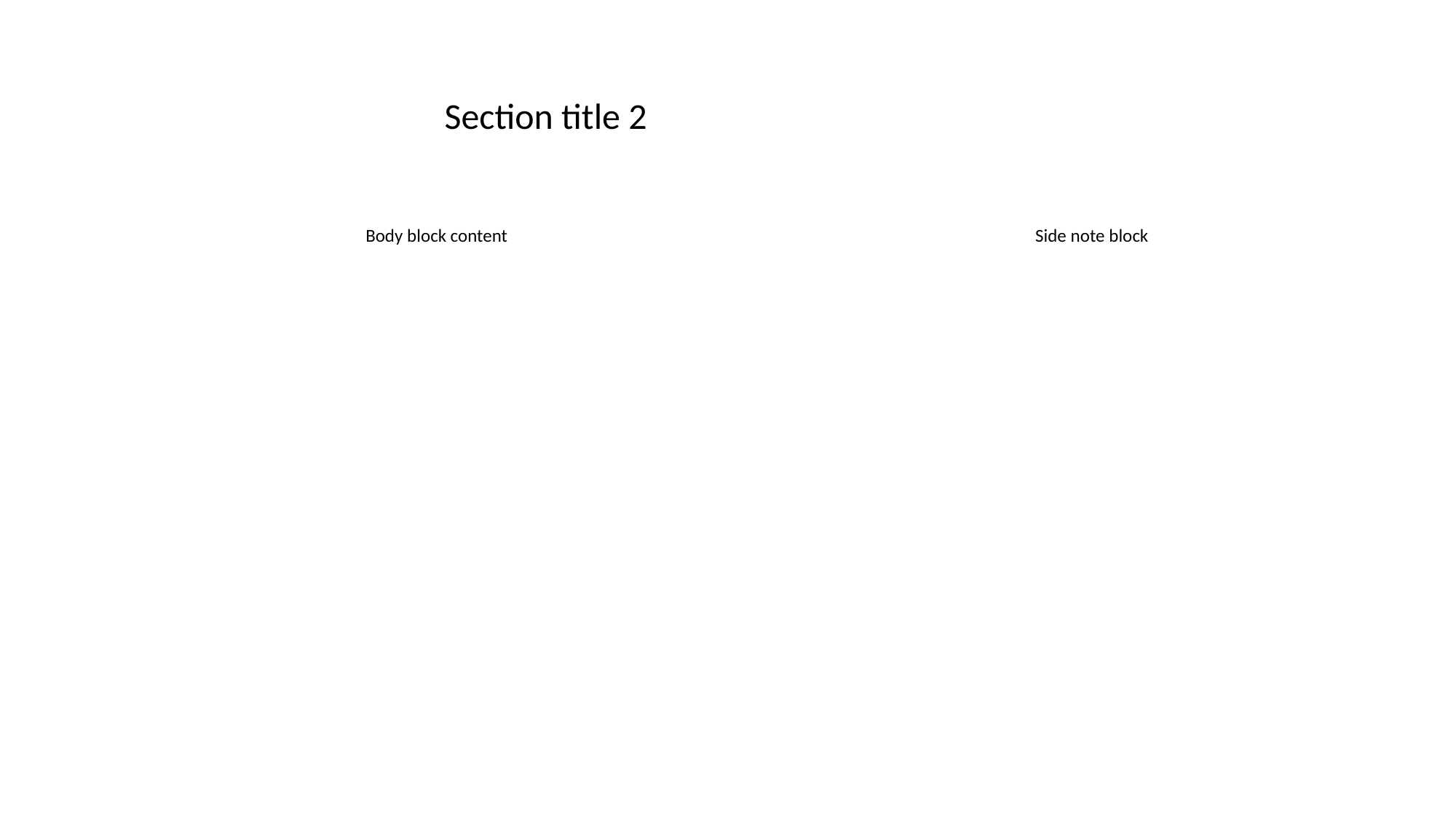

Section title 2
Body block content
Side note block